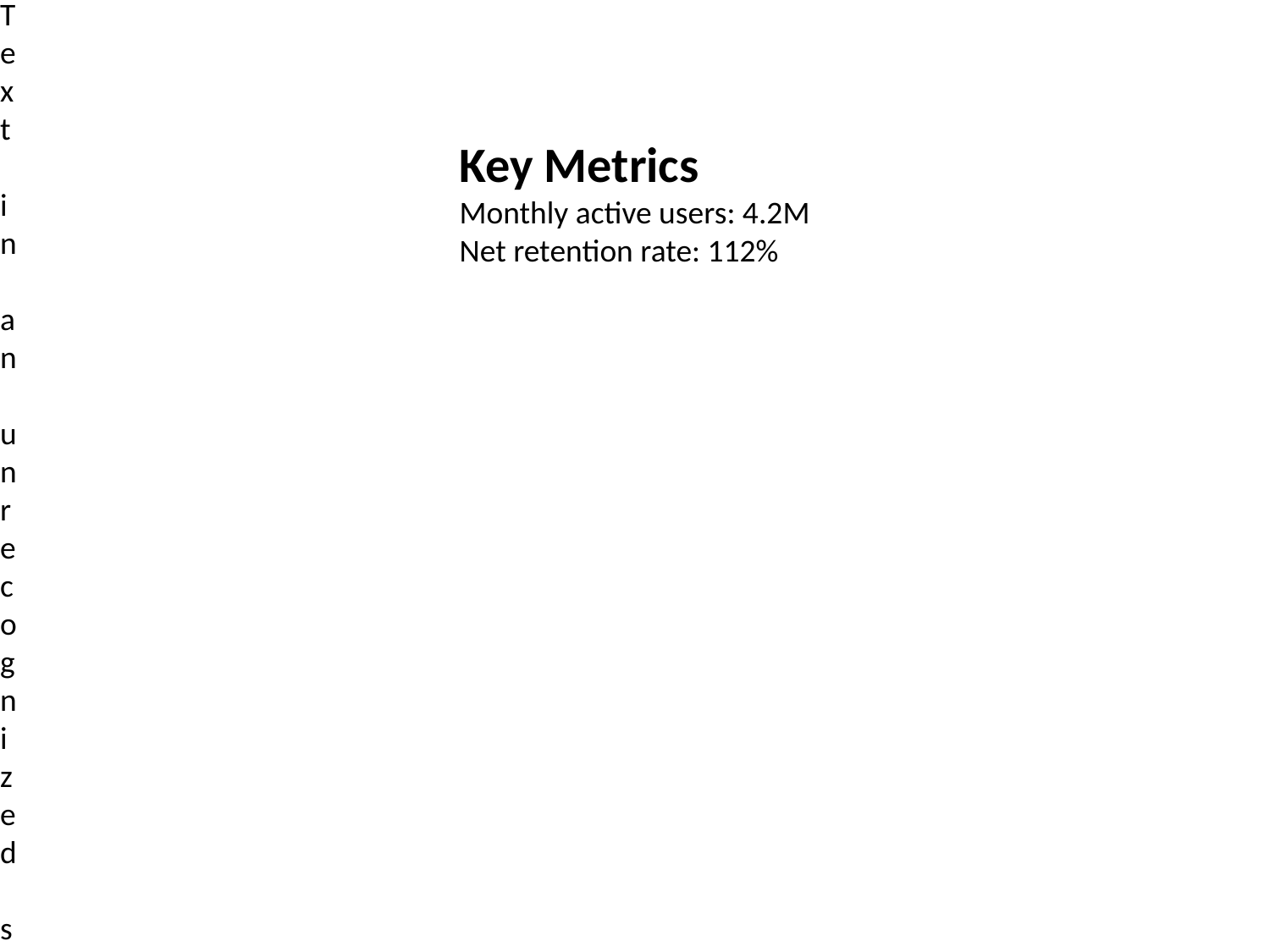

Text in an unrecognized shape
Key Metrics
Monthly active users: 4.2M
Net retention rate: 112%